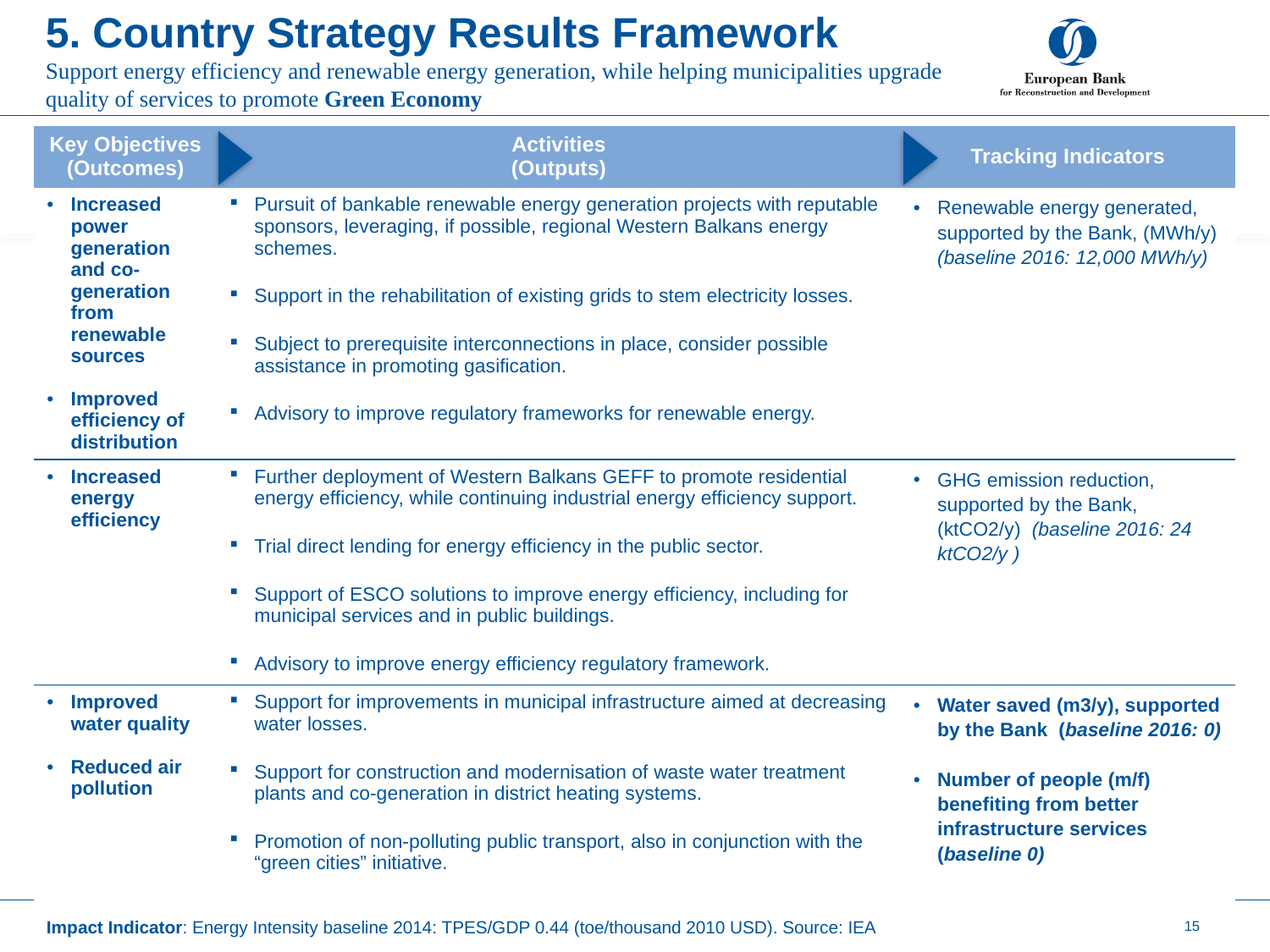

# 5. Country Strategy Results Framework Support energy efficiency and renewable energy generation, while helping municipalities upgrade quality of services to promote Green Economy
| Key Objectives (Outcomes) | Activities (Outputs) | Tracking Indicators |
| --- | --- | --- |
| Increased power generation and co-generation from renewable sources Improved efficiency of distribution | Pursuit of bankable renewable energy generation projects with reputable sponsors, leveraging, if possible, regional Western Balkans energy schemes. Support in the rehabilitation of existing grids to stem electricity losses. Subject to prerequisite interconnections in place, consider possible assistance in promoting gasification. Advisory to improve regulatory frameworks for renewable energy. | Renewable energy generated, supported by the Bank, (MWh/y) (baseline 2016: 12,000 MWh/y) |
| Increased energy efficiency | Further deployment of Western Balkans GEFF to promote residential energy efficiency, while continuing industrial energy efficiency support. Trial direct lending for energy efficiency in the public sector. Support of ESCO solutions to improve energy efficiency, including for municipal services and in public buildings. Advisory to improve energy efficiency regulatory framework. | GHG emission reduction, supported by the Bank, (ktCO2/y) (baseline 2016: 24 ktCO2/y ) |
| Improved water quality Reduced air pollution | Support for improvements in municipal infrastructure aimed at decreasing water losses. Support for construction and modernisation of waste water treatment plants and co-generation in district heating systems. Promotion of non-polluting public transport, also in conjunction with the “green cities” initiative. | Water saved (m3/y), supported by the Bank (baseline 2016: 0) Number of people (m/f) benefiting from better infrastructure services (baseline 0) |

15
Impact Indicator: Energy Intensity baseline 2014: TPES/GDP 0.44 (toe/thousand 2010 USD). Source: IEA